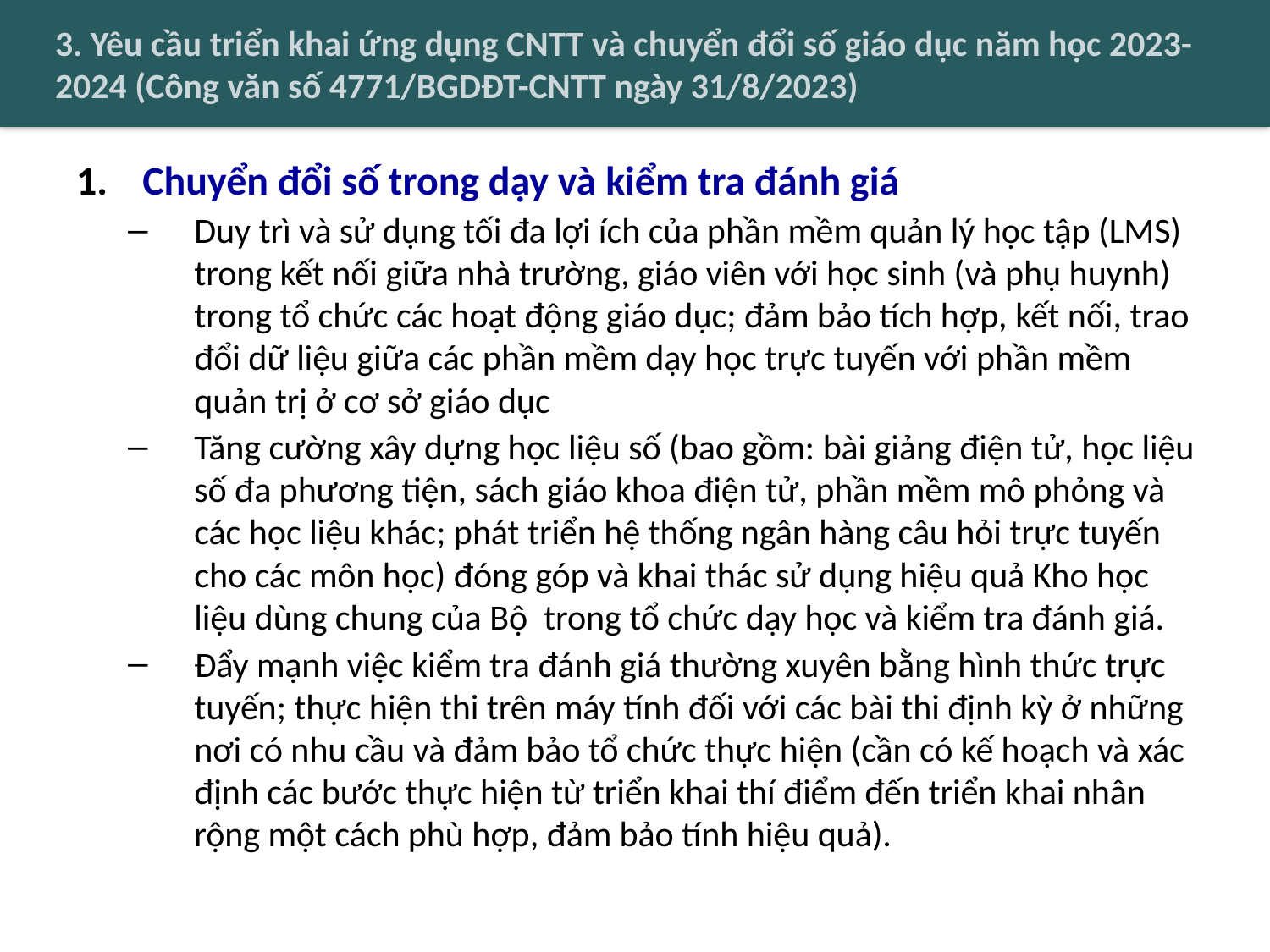

# 3. Yêu cầu triển khai ứng dụng CNTT và chuyển đổi số giáo dục năm học 2023-2024 (Công văn số 4771/BGDĐT-CNTT ngày 31/8/2023)
Chuyển đổi số trong dạy và kiểm tra đánh giá
Duy trì và sử dụng tối đa lợi ích của phần mềm quản lý học tập (LMS) trong kết nối giữa nhà trường, giáo viên với học sinh (và phụ huynh) trong tổ chức các hoạt động giáo dục; đảm bảo tích hợp, kết nối, trao đổi dữ liệu giữa các phần mềm dạy học trực tuyến với phần mềm quản trị ở cơ sở giáo dục
Tăng cường xây dựng học liệu số (bao gồm: bài giảng điện tử, học liệu số đa phương tiện, sách giáo khoa điện tử, phần mềm mô phỏng và các học liệu khác; phát triển hệ thống ngân hàng câu hỏi trực tuyến cho các môn học) đóng góp và khai thác sử dụng hiệu quả Kho học liệu dùng chung của Bộ  trong tổ chức dạy học và kiểm tra đánh giá.
Đẩy mạnh việc kiểm tra đánh giá thường xuyên bằng hình thức trực tuyến; thực hiện thi trên máy tính đối với các bài thi định kỳ ở những nơi có nhu cầu và đảm bảo tổ chức thực hiện (cần có kế hoạch và xác định các bước thực hiện từ triển khai thí điểm đến triển khai nhân rộng một cách phù hợp, đảm bảo tính hiệu quả).